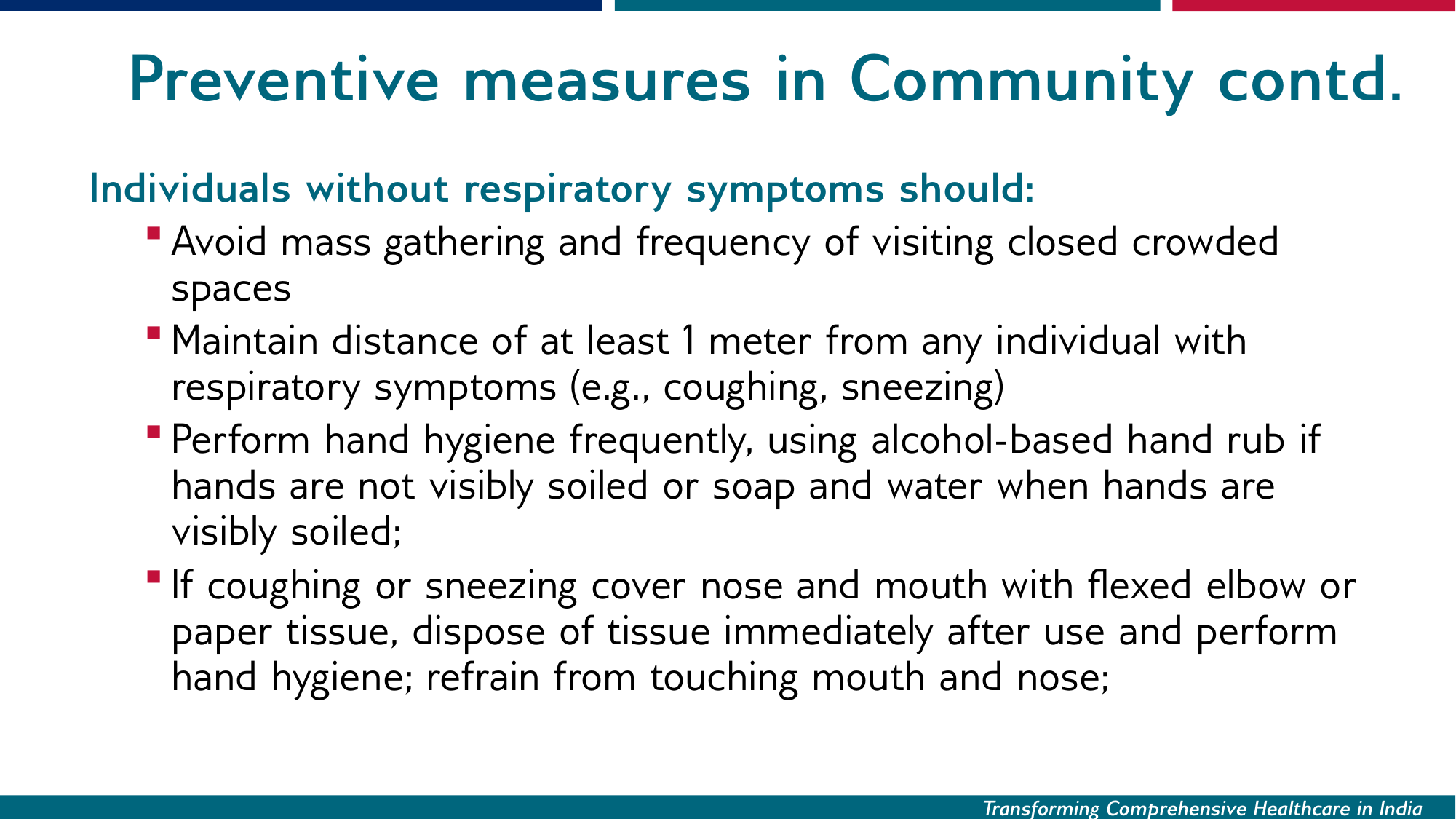

# Preventive measures in Community contd.
Individuals without respiratory symptoms should:
Avoid mass gathering and frequency of visiting closed crowded spaces
Maintain distance of at least 1 meter from any individual with  respiratory symptoms (e.g., coughing, sneezing)
Perform hand hygiene frequently, using alcohol-based hand rub if hands are not visibly soiled or soap and water when hands are visibly soiled;
If coughing or sneezing cover nose and mouth with flexed elbow or paper tissue, dispose of tissue immediately after use and perform hand hygiene; refrain from touching mouth and nose;